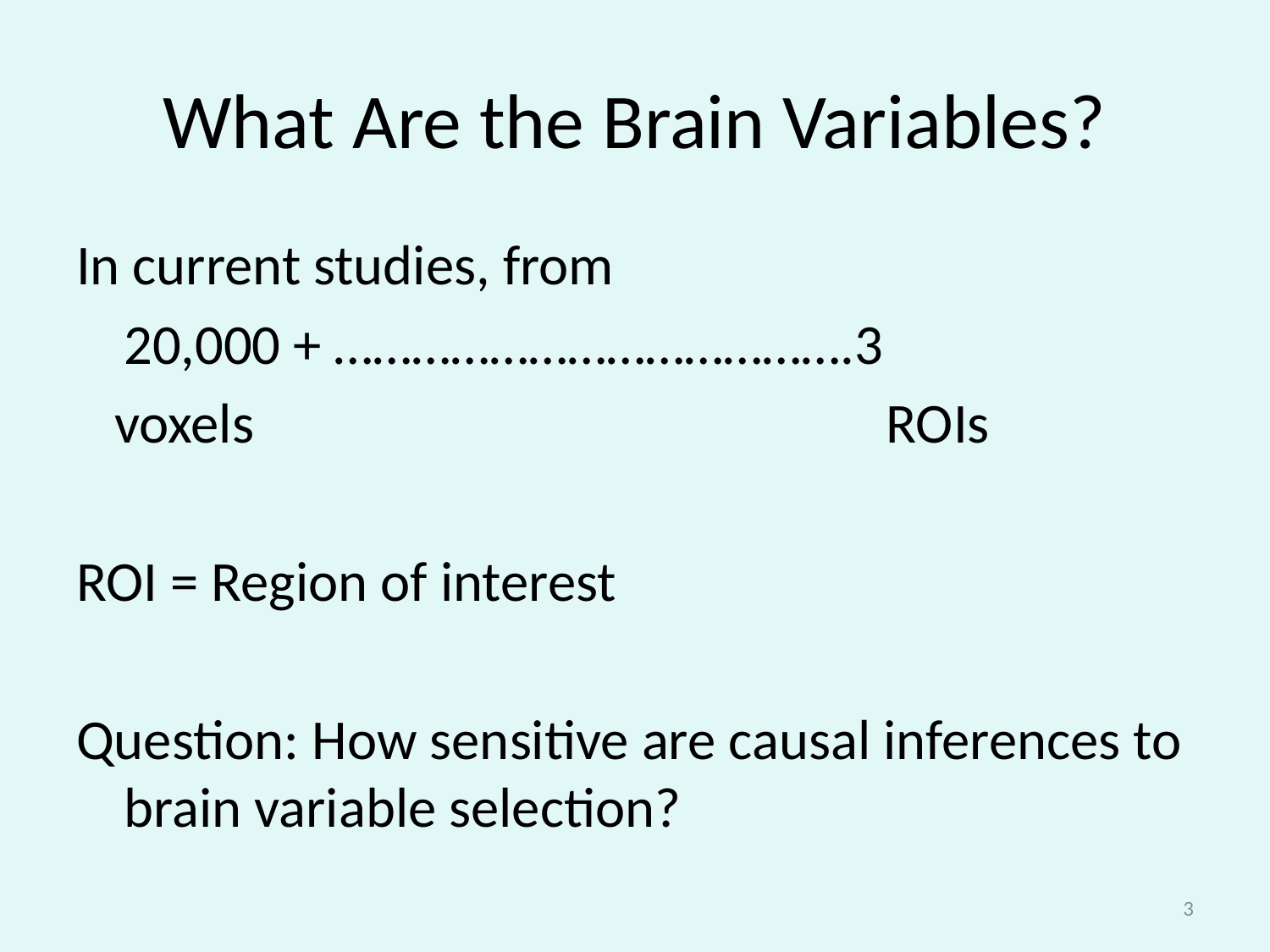

# What Are the Brain Variables?
In current studies, from
	20,000 + ………………………………….3
   voxels					ROIs

ROI = Region of interest

Question: How sensitive are causal inferences to brain variable selection?

3